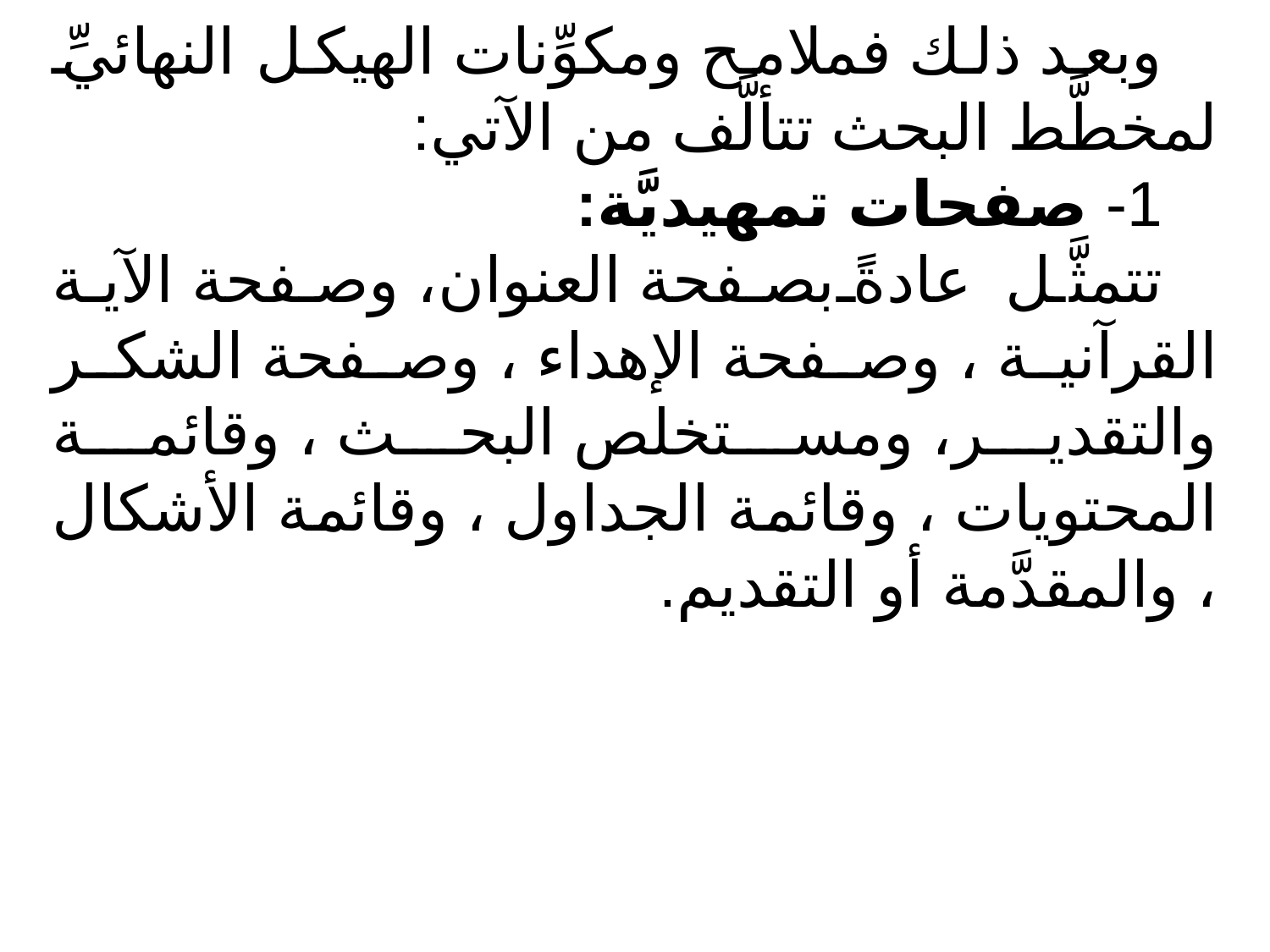

وبعد ذلك فملامح ومكوِّنات الهيكل النهائيِّ لمخطَّط البحث تتألَّف من الآتي:
1- صفحات تمهيديَّة:
تتمثَّل عادةً بصفحة العنوان، وصفحة الآية القرآنية ، وصفحة الإهداء ، وصفحة الشكر والتقدير، ومستخلص البحث ، وقائمة المحتويات ، وقائمة الجداول ، وقائمة الأشكال ، والمقدَّمة أو التقديم.